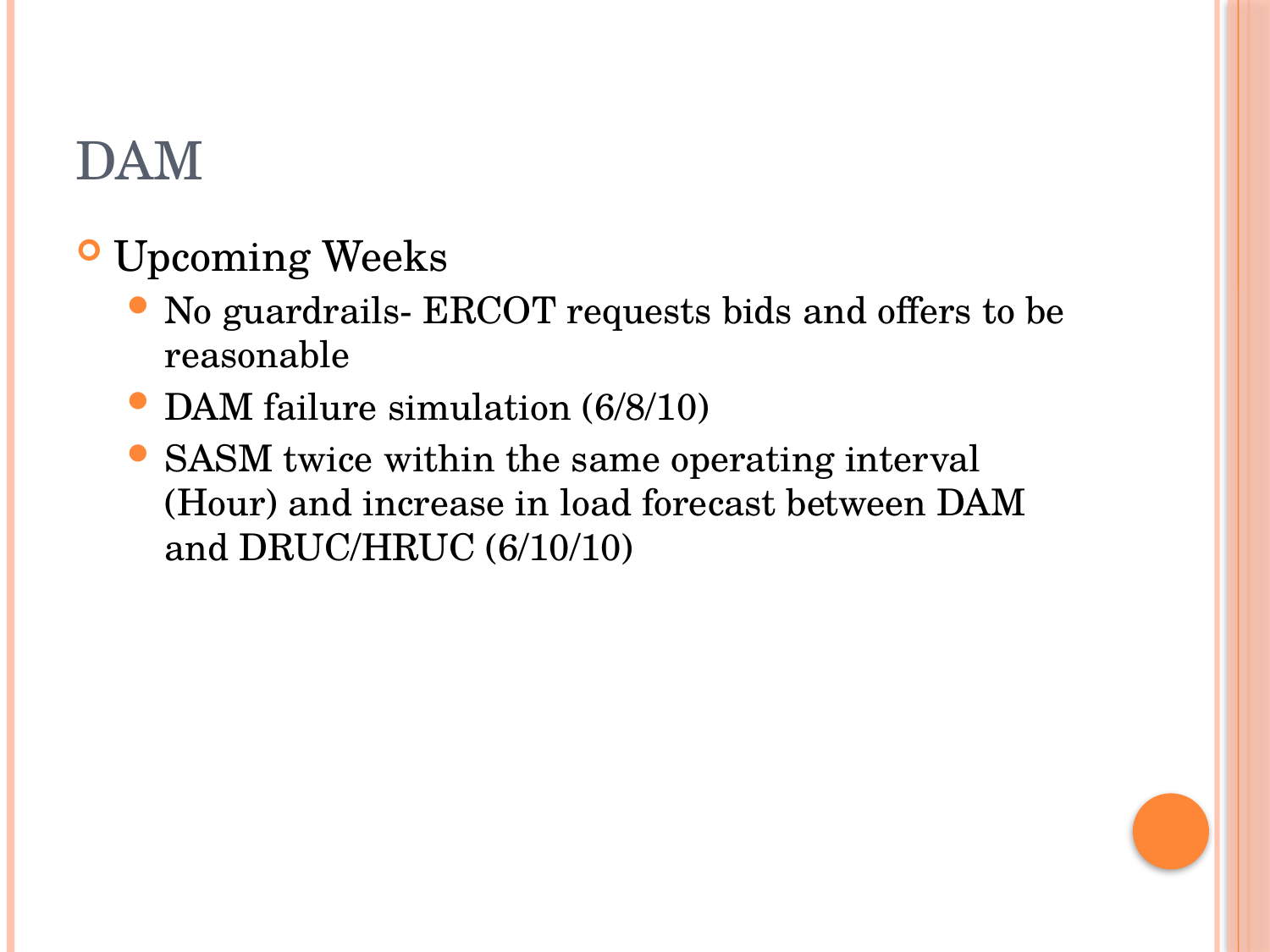

# DAM
Upcoming Weeks
No guardrails- ERCOT requests bids and offers to be reasonable
DAM failure simulation (6/8/10)
SASM twice within the same operating interval (Hour) and increase in load forecast between DAM and DRUC/HRUC (6/10/10)